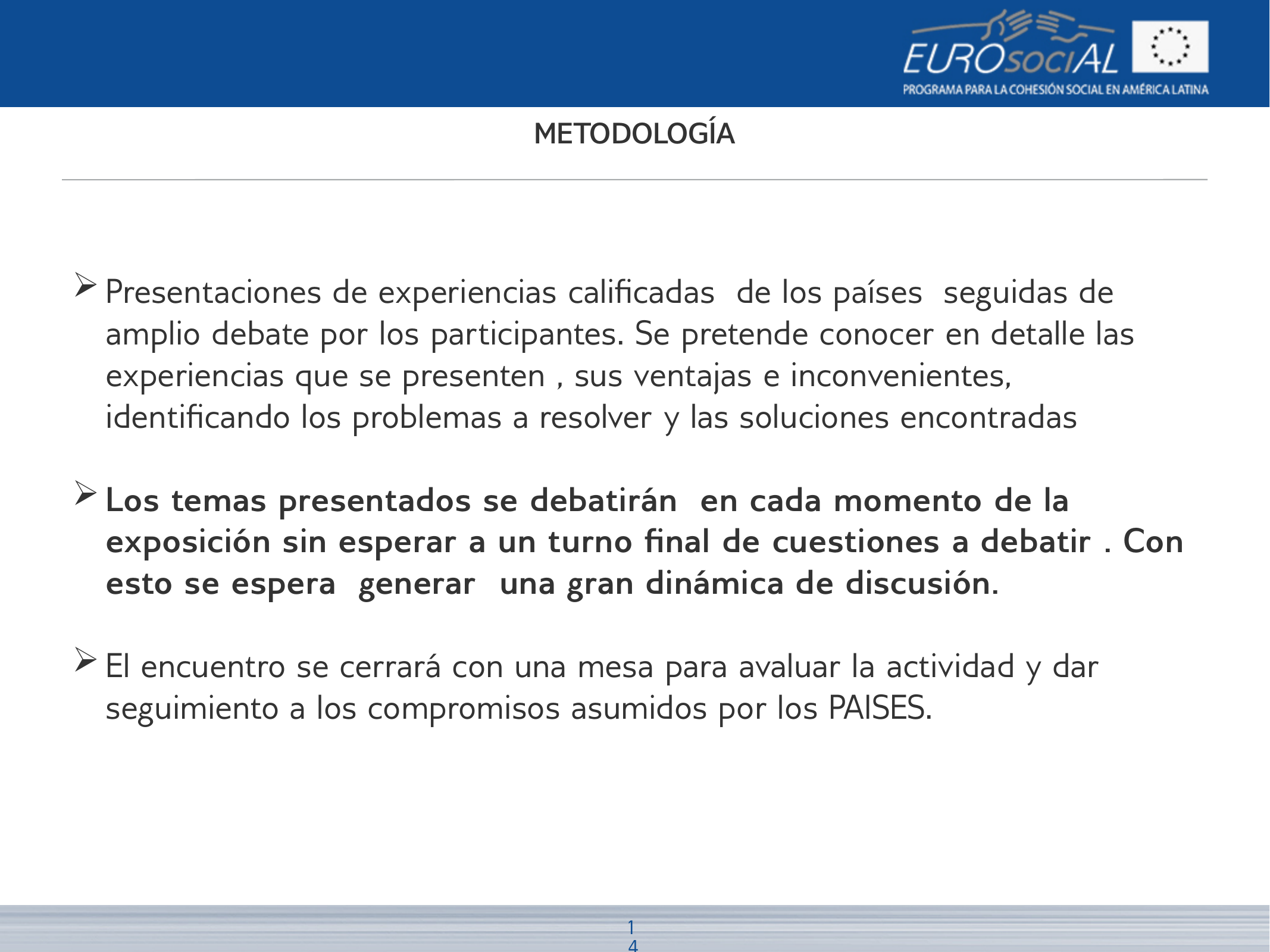

# METODOLOGÍA

Presentaciones de experiencias calificadas  de los países  seguidas de amplio debate por los participantes. Se pretende conocer en detalle las experiencias que se presenten , sus ventajas e inconvenientes, identificando los problemas a resolver y las soluciones encontradas

Los temas presentados se debatirán  en cada momento de la exposición sin esperar a un turno final de cuestiones a debatir . Con esto se espera  generar  una gran dinámica de discusión.

El encuentro se cerrará con una mesa para avaluar la actividad y dar seguimiento a los compromisos asumidos por los PAISES.

14